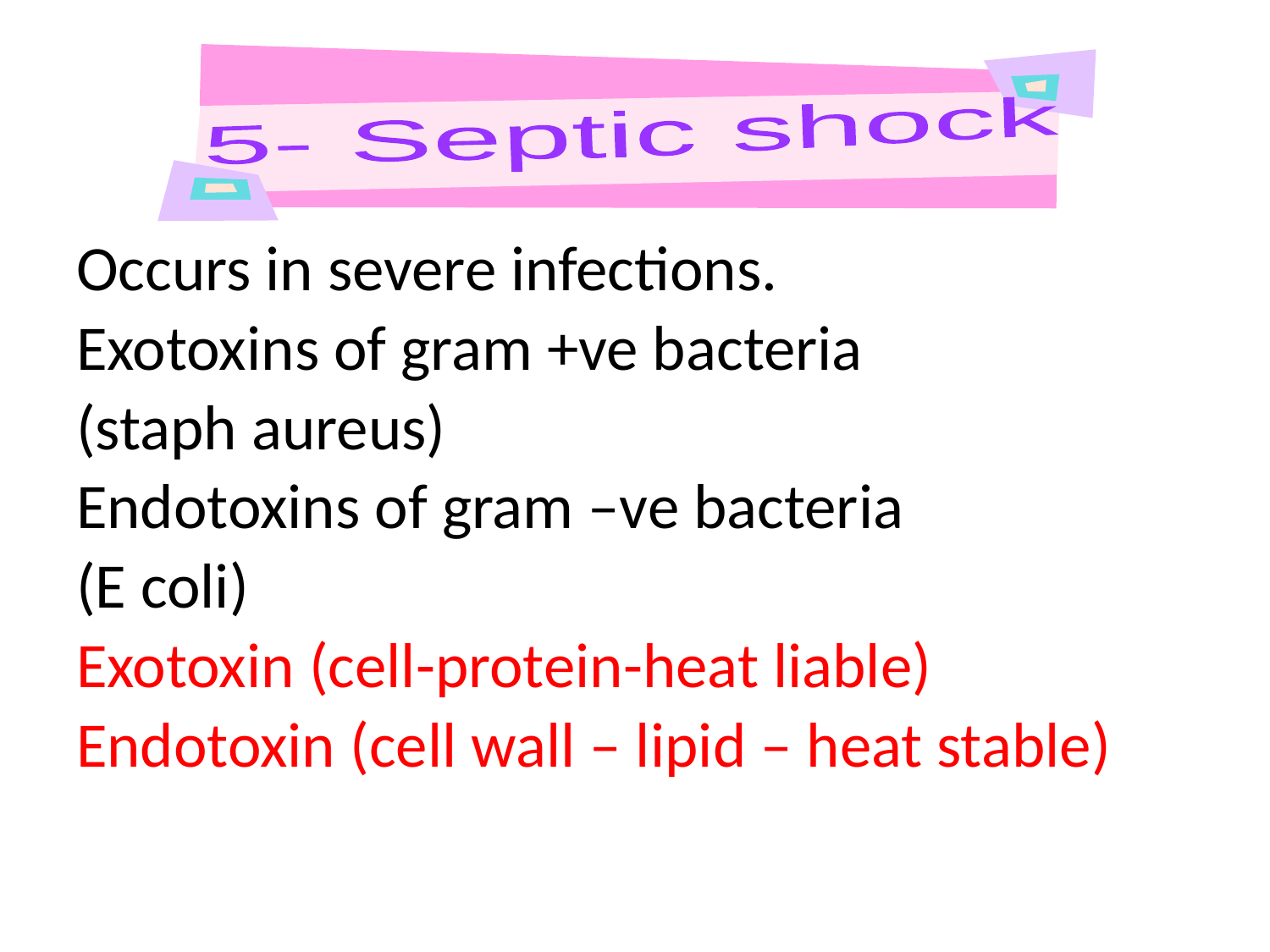

5- Septic shock
Occurs in severe infections.
Exotoxins of gram +ve bacteria
(staph aureus)
Endotoxins of gram –ve bacteria
(E coli)
Exotoxin (cell-protein-heat liable)
Endotoxin (cell wall – lipid – heat stable)